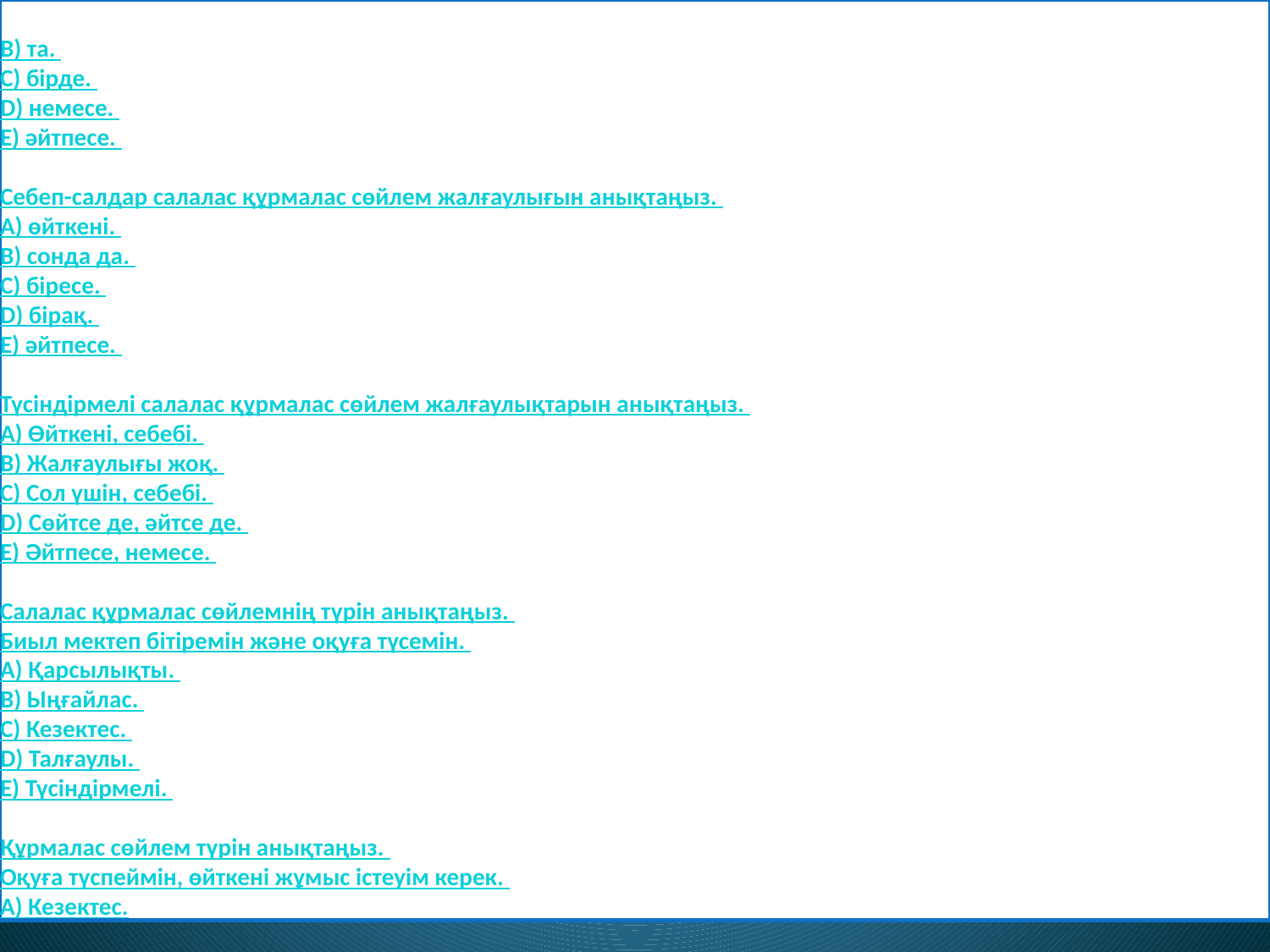

# В) та. С) бірде. D) немесе. Е) әйтпесе. Себеп-салдар салалас құрмалас сөйлем жалғаулығын анықтаңыз. А) өйткені. В) сонда да. С) біресе. D) бірақ. Е) әйтпесе. Түсіндірмелі салалас құрмалас сөйлем жалғаулықтарын анықтаңыз. А) Өйткені, себебі. В) Жалғаулығы жоқ. С) Сол үшін, себебі. D) Сөйтсе де, әйтсе де. Е) Әйтпесе, немесе. Салалас құрмалас сөйлемнің түрін анықтаңыз. Биыл мектеп бітіремін және оқуға түсемін. А) Қарсылықты. В) Ыңғайлас. С) Кезектес. D) Талғаулы. Е) Түсіндірмелі. Құрмалас сөйлем түрін анықтаңыз. Оқуға түспеймін, өйткені жұмыс істеуім керек. А) Кезектес.